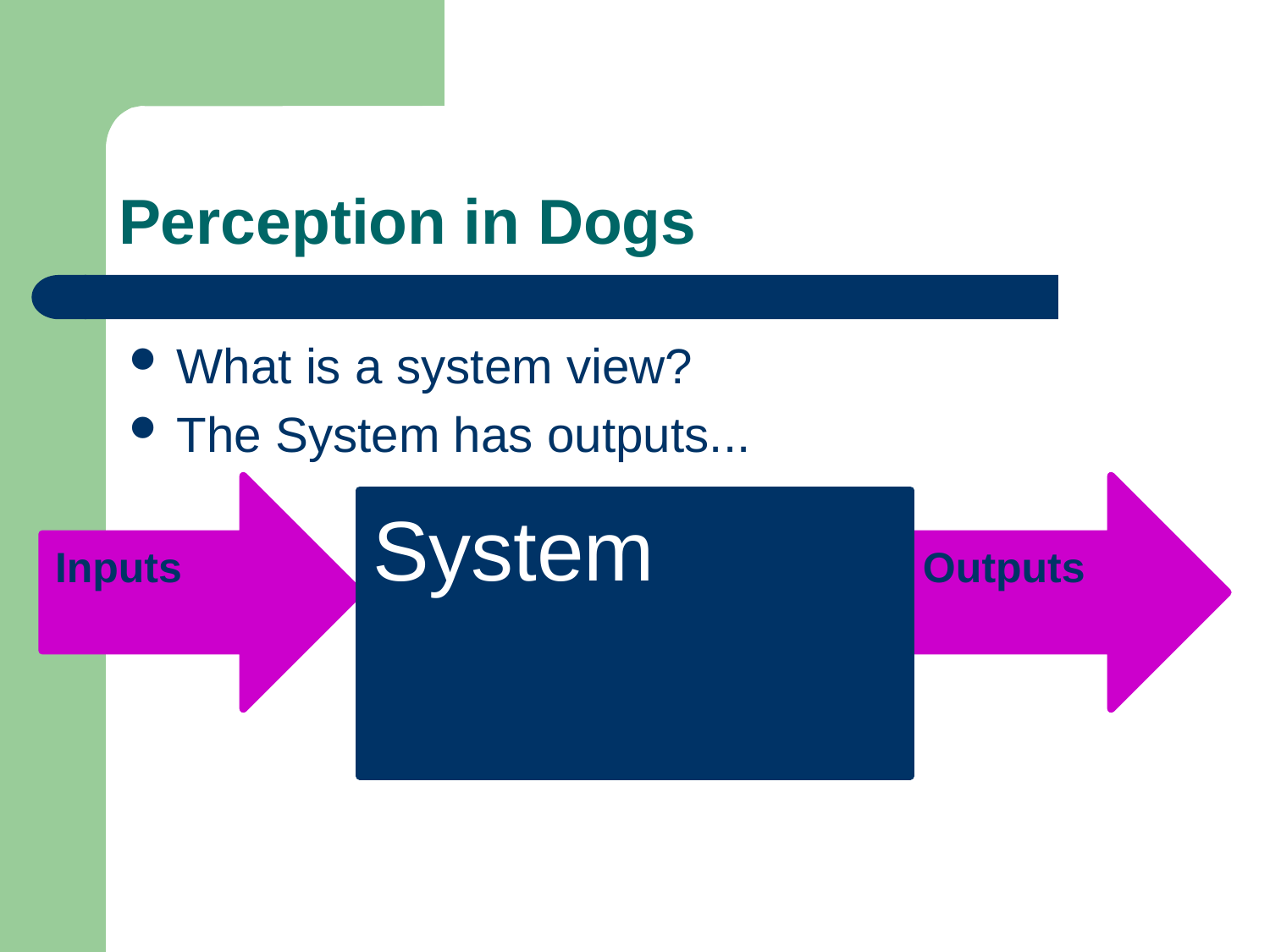

# Perception in Dogs
What is a system view?
The System has outputs...
Inputs
Outputs
System